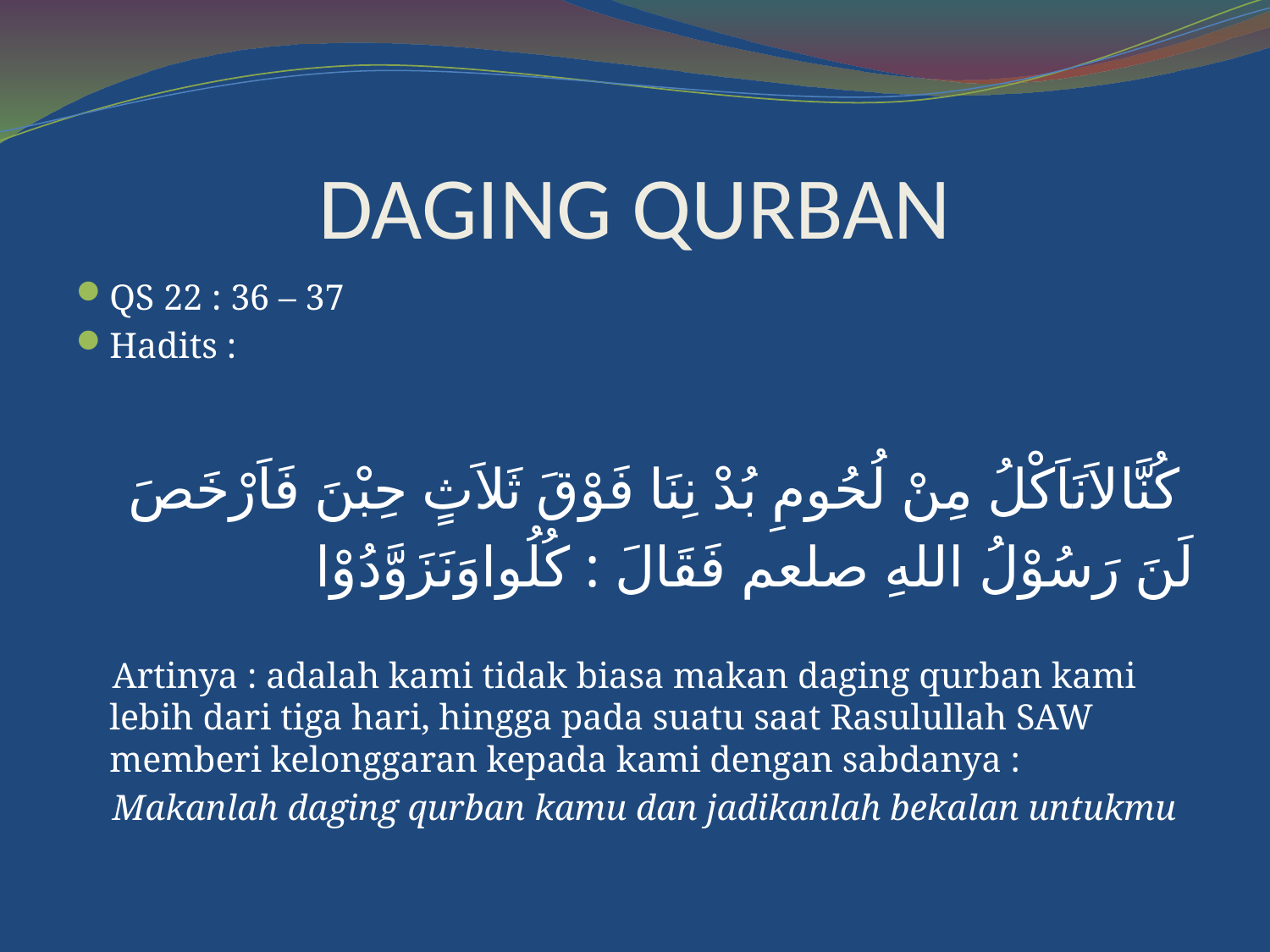

# DAGING QURBAN
QS 22 : 36 – 37
Hadits :

كُنَّالاَنَاَكْلُ مِنْ لُحُومِ بُدْ نِنَا فَوْقَ ثَلاَثٍ حِبْنَ فَاَرْخَصَ
لَنَ رَسُوْلُ اللهِ صلعم فَقَالَ : كُلُواوَنَزَوَّدُوْا

    Artinya : adalah kami tidak biasa makan daging qurban kami lebih dari tiga hari, hingga pada suatu saat Rasulullah SAW memberi kelonggaran kepada kami dengan sabdanya :
    Makanlah daging qurban kamu dan jadikanlah bekalan untukmu